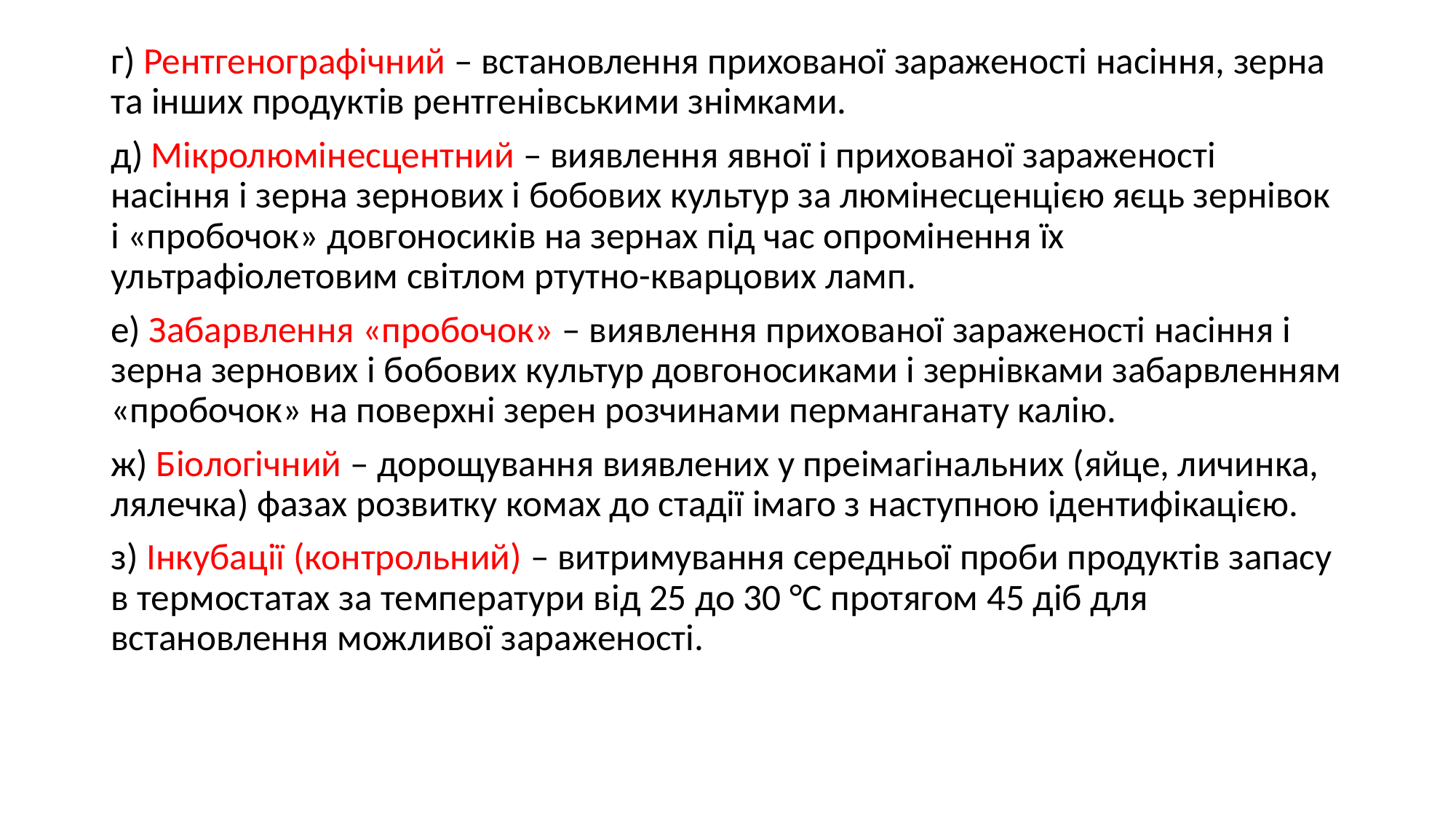

г) Рентгенографічний – встановлення прихованої зараженості насіння, зерна та інших продуктів рентгенівськими знімками.
д) Мікролюмінесцентний – виявлення явної і прихованої зараженості насіння і зерна зернових і бобових культур за люмінесценцією яєць зернівок і «пробочок» довгоносиків на зернах під час опромінення їх ультрафіолетовим світлом ртутно-кварцових ламп.
е) Забарвлення «пробочок» – виявлення прихованої зараженості насіння і зерна зернових і бобових культур довгоносиками і зернівками забарвленням «пробочок» на поверхні зерен розчинами перманганату калію.
ж) Біологічний – дорощування виявлених у преімагінальних (яйце, личинка, лялечка) фазах розвитку комах до стадії імаго з наступною ідентифікацією.
з) Інкубації (контрольний) – витримування середньої проби продуктів запасу в термостатах за температури від 25 до 30 °С протягом 45 діб для встановлення можливої зараженості.